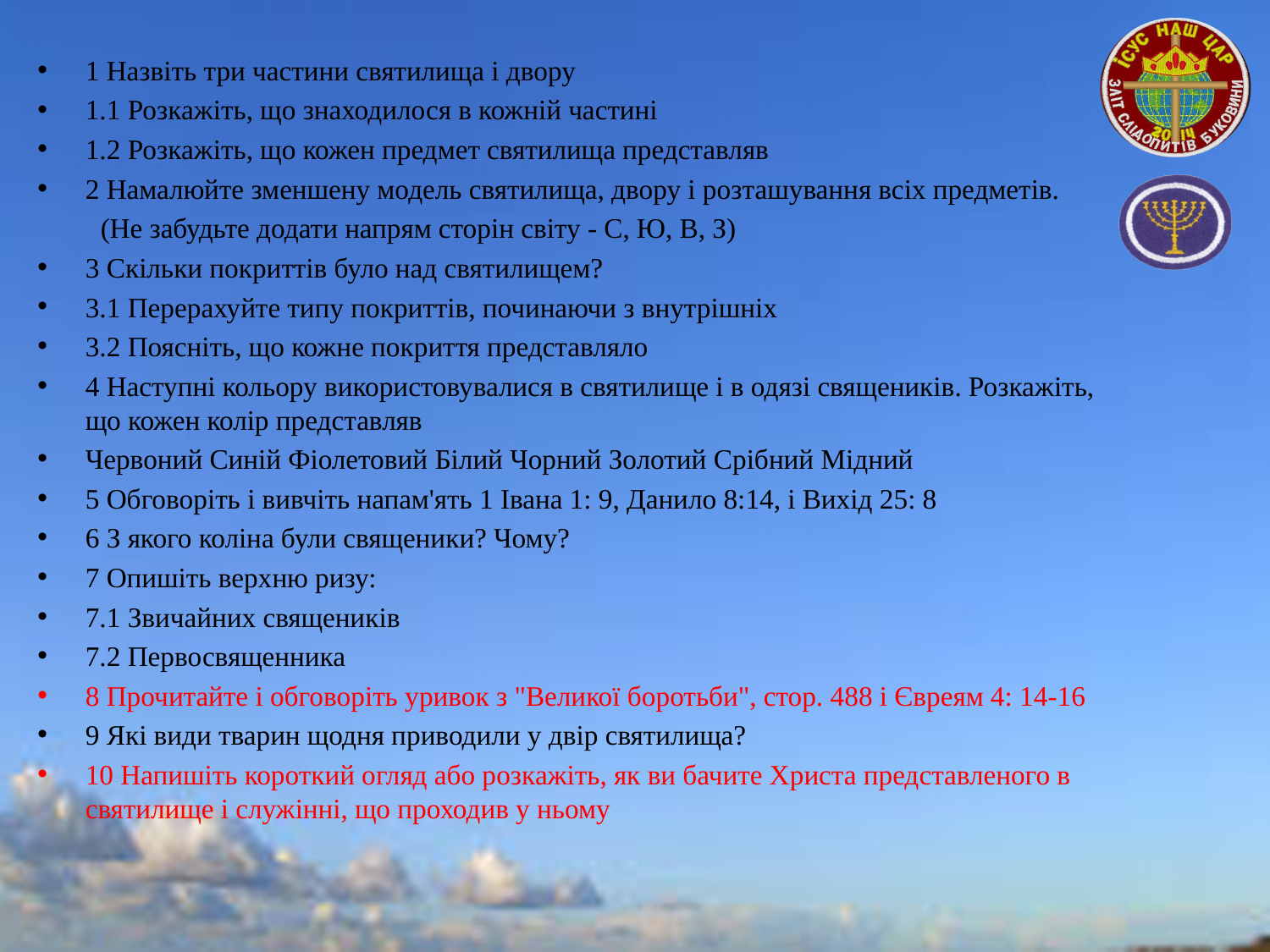

1 Назвіть три частини святилища і двору
1.1 Розкажіть, що знаходилося в кожній частині
1.2 Розкажіть, що кожен предмет святилища представляв
2 Намалюйте зменшену модель святилища, двору і розташування всіх предметів.
         (Не забудьте додати напрям сторін світу - С, Ю, В, З)
3 Скільки покриттів було над святилищем?
3.1 Перерахуйте типу покриттів, починаючи з внутрішніх
3.2 Поясніть, що кожне покриття представляло
4 Наступні кольору використовувалися в святилище і в одязі священиків. Розкажіть, що кожен колір представляв
Червоний Синій Фіолетовий Білий Чорний Золотий Срібний Мідний
5 Обговоріть і вивчіть напам'ять 1 Івана 1: 9, Данило 8:14, і Вихід 25: 8
6 З якого коліна були священики? Чому?
7 Опишіть верхню ризу:
7.1 Звичайних священиків
7.2 Первосвященника
8 Прочитайте і обговоріть уривок з "Великої боротьби", стор. 488 і Євреям 4: 14-16
9 Які види тварин щодня приводили у двір святилища?
10 Напишіть короткий огляд або розкажіть, як ви бачите Христа представленого в святилище і служінні, що проходив у ньому